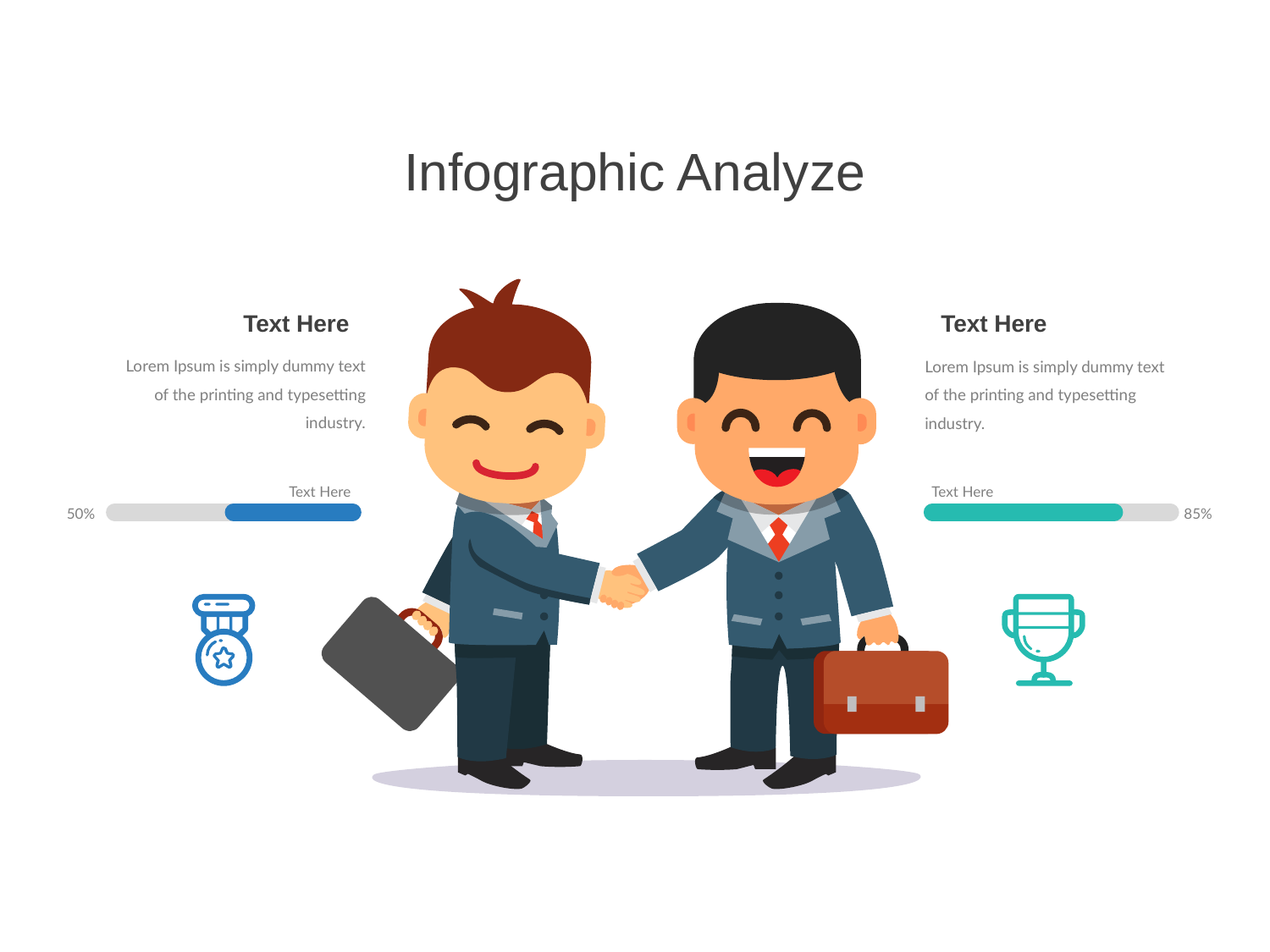

Infographic Analyze

Text Here
Text Here
Lorem Ipsum is simply dummy text of the printing and typesetting industry.
Lorem Ipsum is simply dummy text of the printing and typesetting industry.
Text Here
Text Here
50%
85%